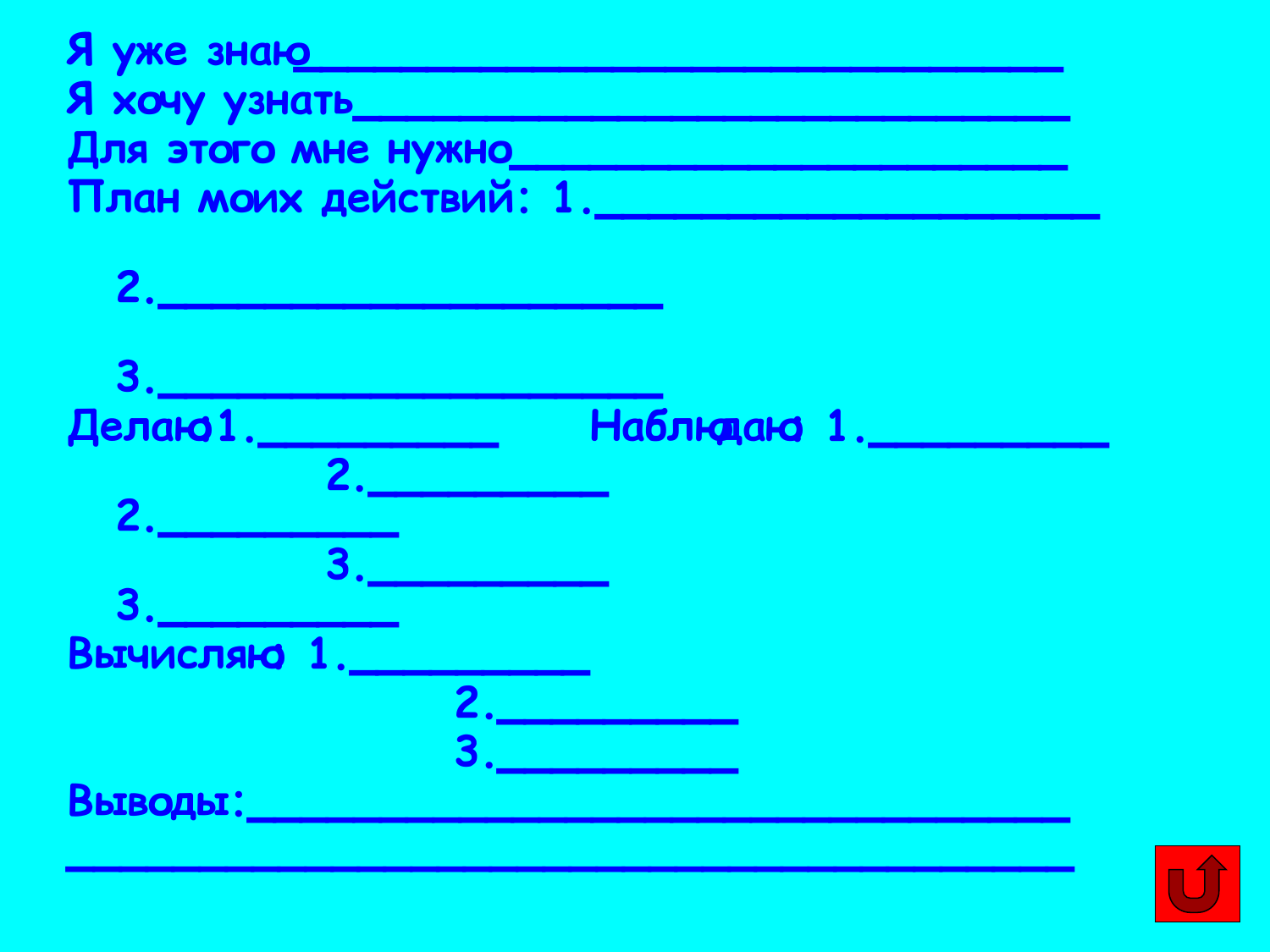

Я уже знаю_____________________________
Я хочу узнать___________________________
Для этого мне нужно_____________________
План моих действий: 1.___________________
                                       2.___________________
                                       3.___________________
Делаю:1._________     Наблюдаю: 1._________
              2._________                          2._________
              3._________                          3._________
Вычисляю: 1._________
                     2._________
                     3._________
Выводы:_______________________________
______________________________________